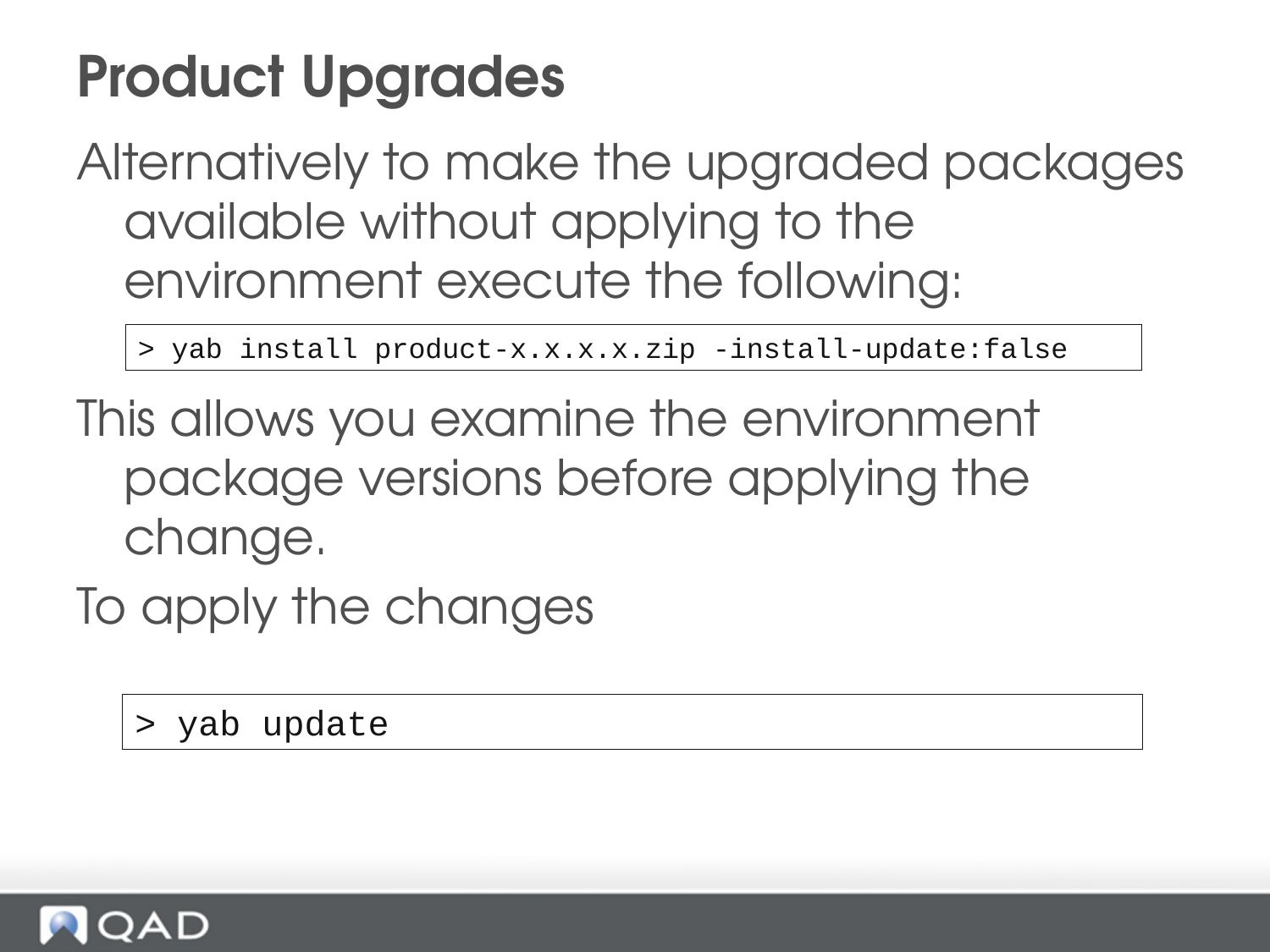

# Product Upgrades
Alternatively to make the upgraded packages available without applying to the environment execute the following:

This allows you examine the environment package versions before applying the change.
To apply the changes
> yab install product-x.x.x.x.zip -install-update:false
> yab update